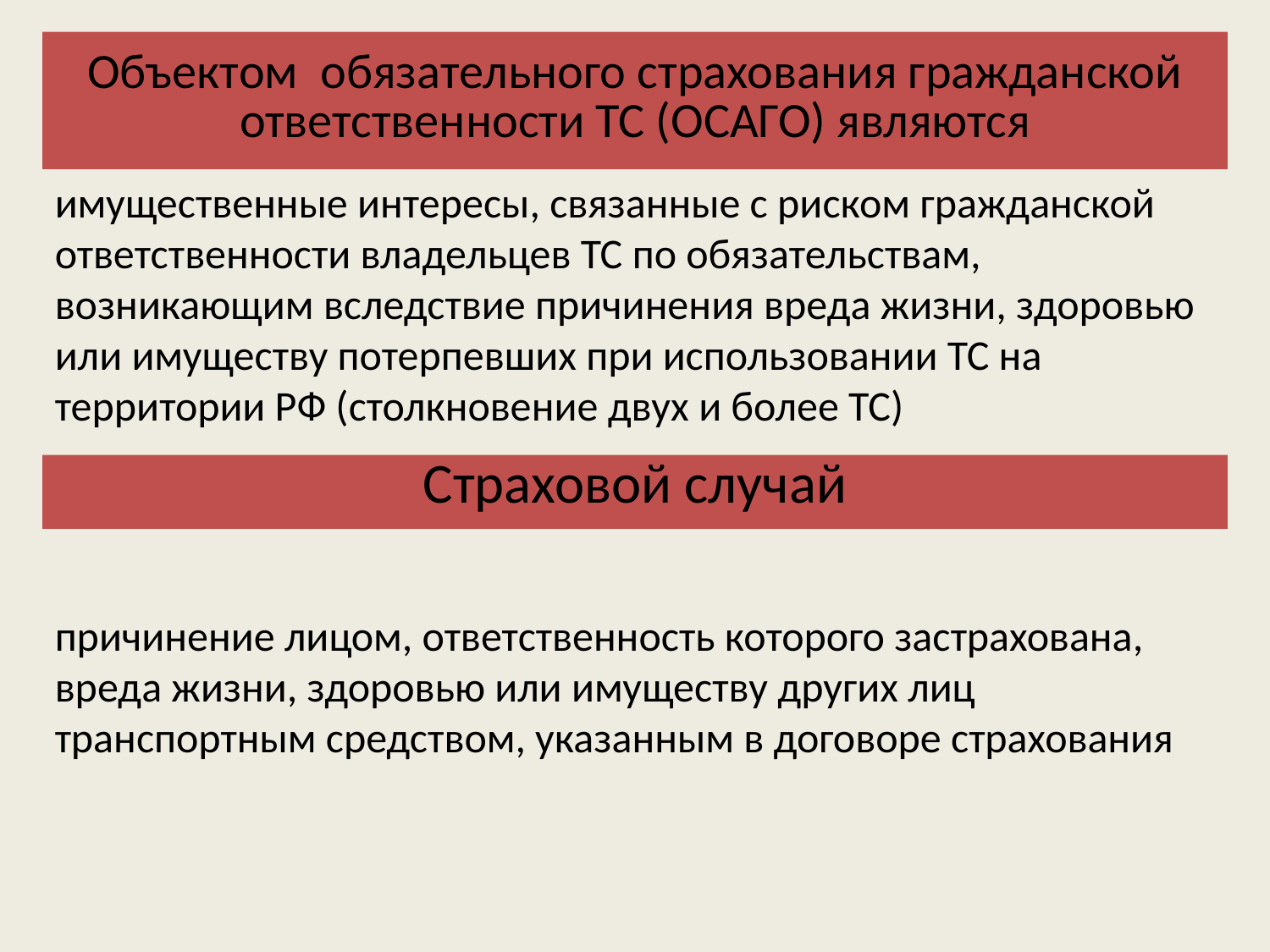

# Объектом  обязательного страхования гражданской ответственности ТС (ОСАГО) являются
имущественные интересы, связанные с риском гражданской ответственности владельцев ТС по обязательствам, возникающим вследствие причинения вреда жизни, здоровью или имуществу потерпевших при использовании ТС на территории РФ (столкновение двух и более ТС)
Страховой случай
причинение лицом, ответственность которого застрахована, вреда жизни, здоровью или имуществу других лиц транспортным средством, указанным в договоре страхования